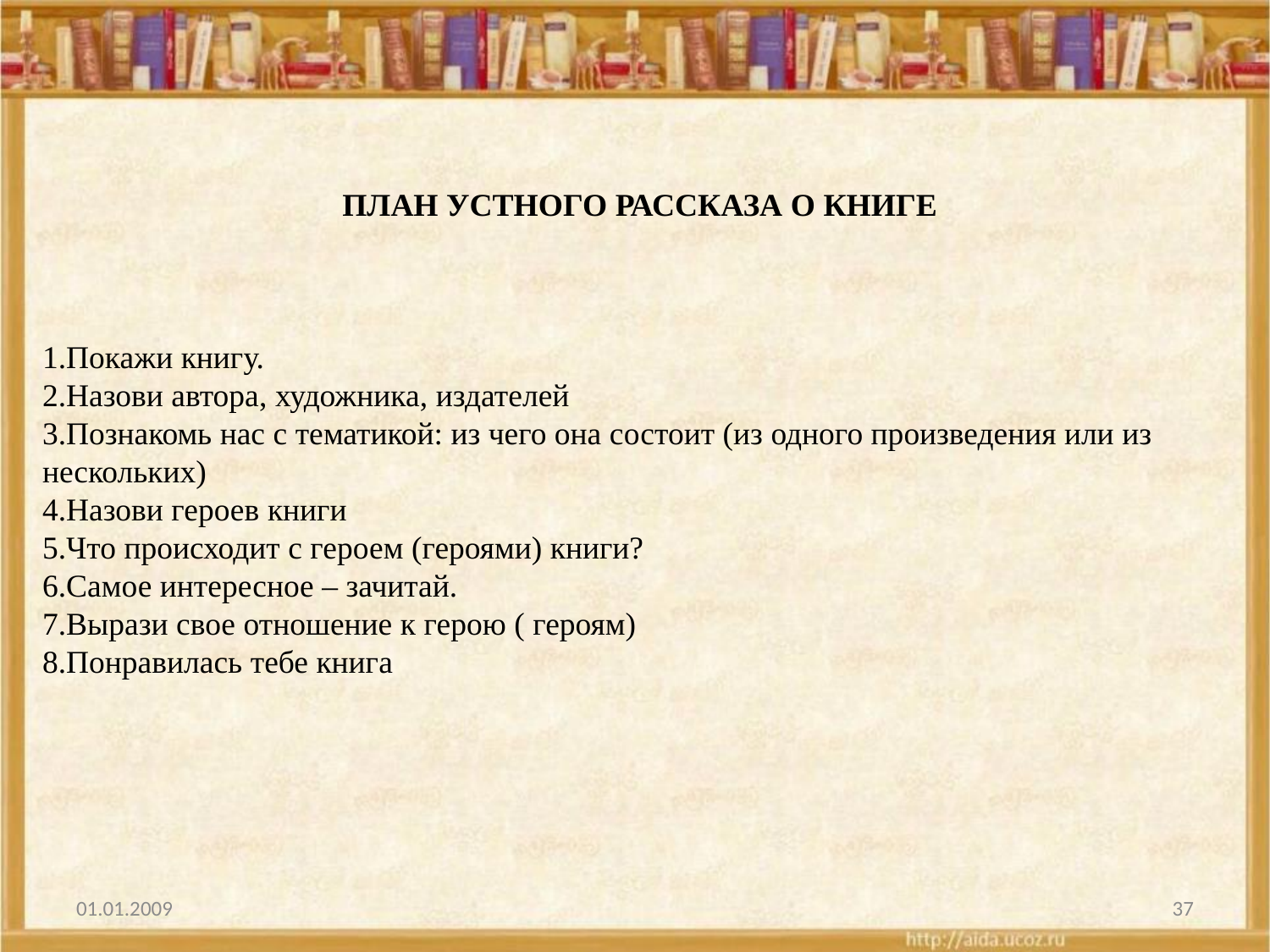

ПЛАН УСТНОГО РАССКАЗА О КНИГЕ

1.Покажи книгу.
2.Назови автора, художника, издателей
3.Познакомь нас с тематикой: из чего она состоит (из одного произведения или из нескольких)
4.Назови героев книги
5.Что происходит с героем (героями) книги?
6.Самое интересное – зачитай.
7.Вырази свое отношение к герою ( героям)
8.Понравилась тебе книга
01.01.2009
37